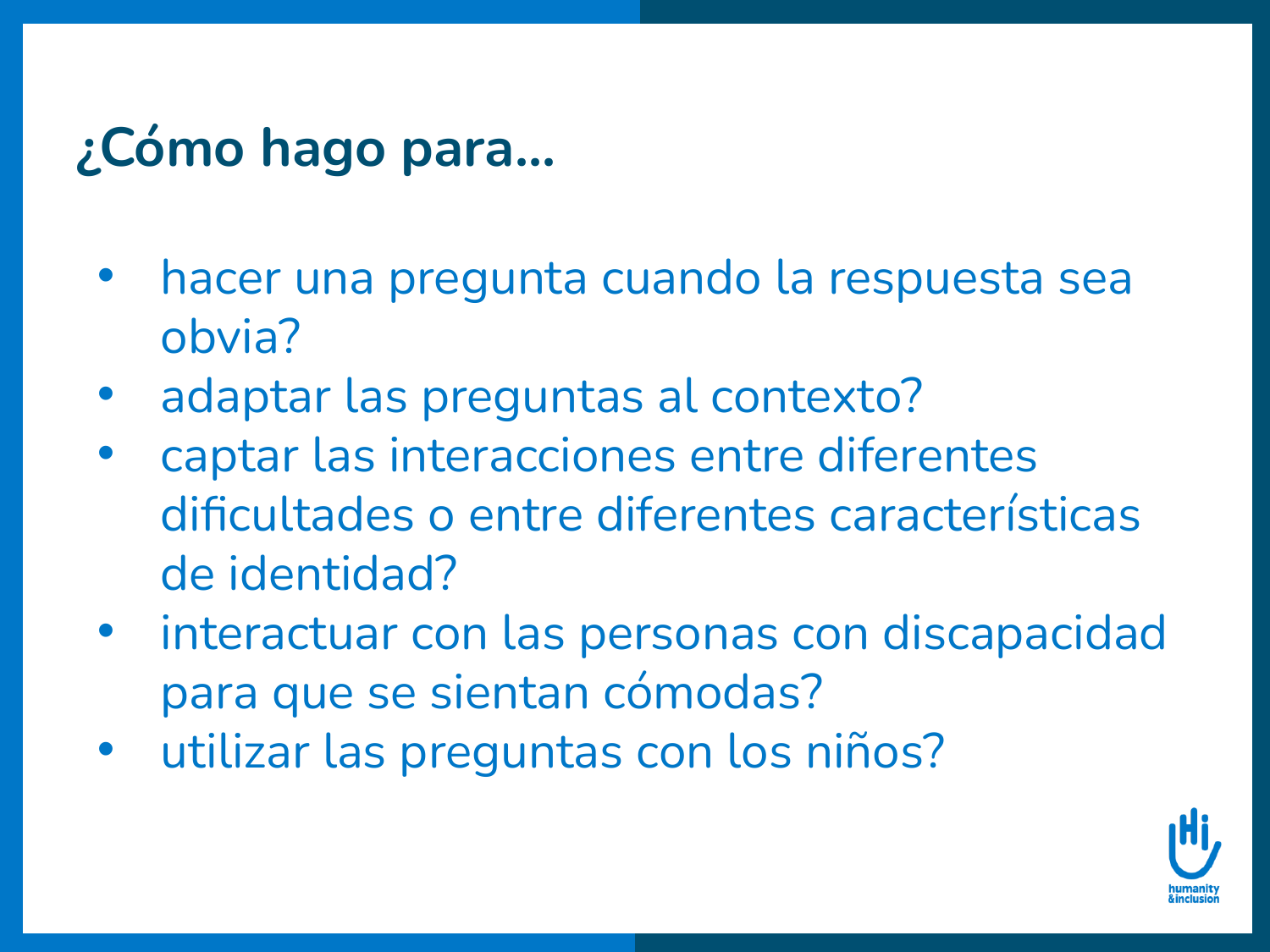

# ¿Cómo hago para...
hacer una pregunta cuando la respuesta sea obvia?
adaptar las preguntas al contexto?
captar las interacciones entre diferentes dificultades o entre diferentes características de identidad?
interactuar con las personas con discapacidad para que se sientan cómodas?
utilizar las preguntas con los niños?